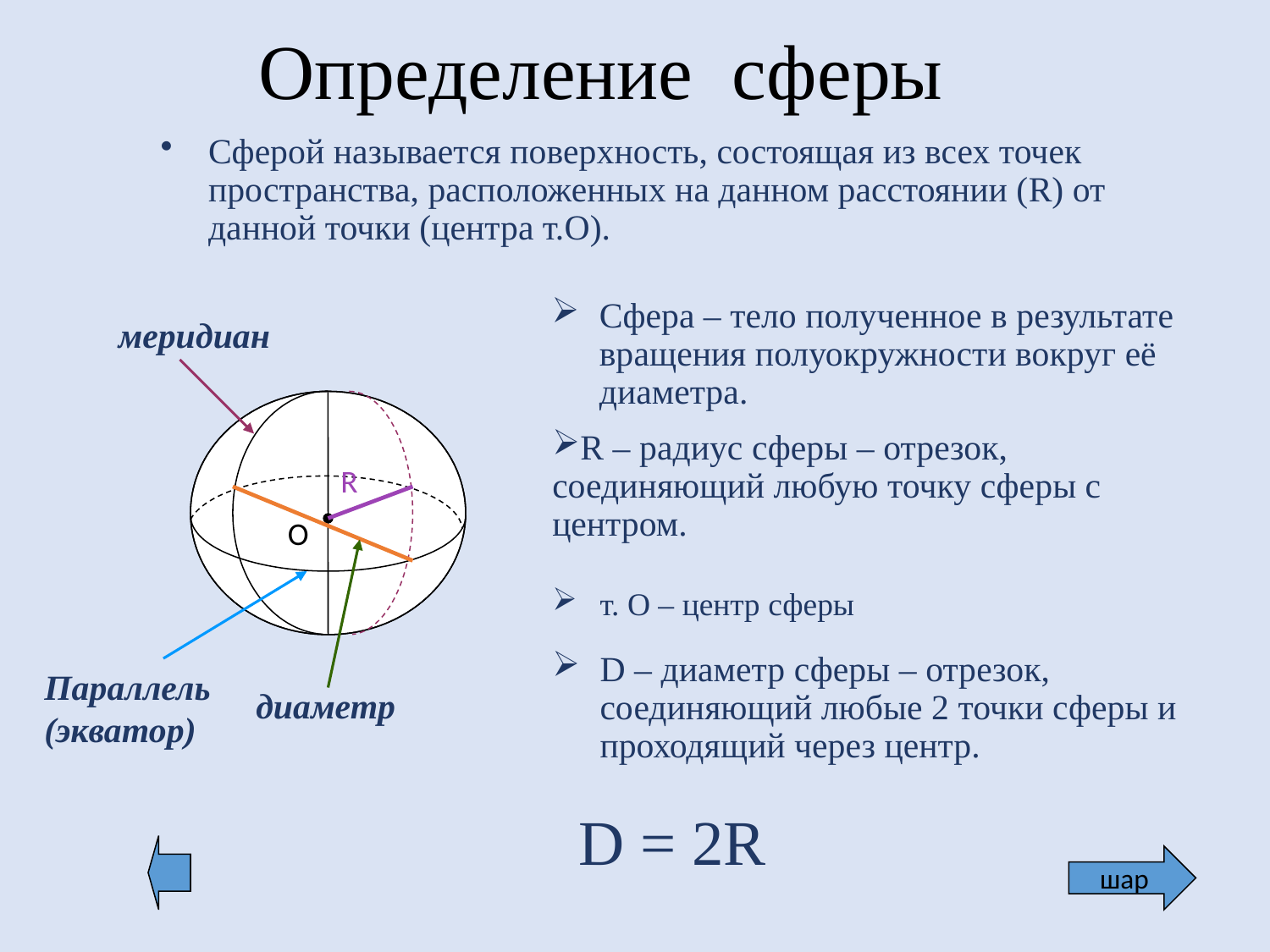

Определение  сферы
Сферой называется поверхность, состоящая из всех точек пространства, расположенных на данном расстоянии (R) от данной точки (центра т.О).
Сфера – тело полученное в результате вращения полуокружности вокруг её диаметра.

меридиан

R – радиус сферы – отрезок, соединяющий любую точку сферы с центром.
R

О

диаметр

Параллель (экватор)
т. О – центр сферы
D – диаметр сферы – отрезок, соединяющий любые 2 точки сферы и проходящий через центр.
D = 2R

шар